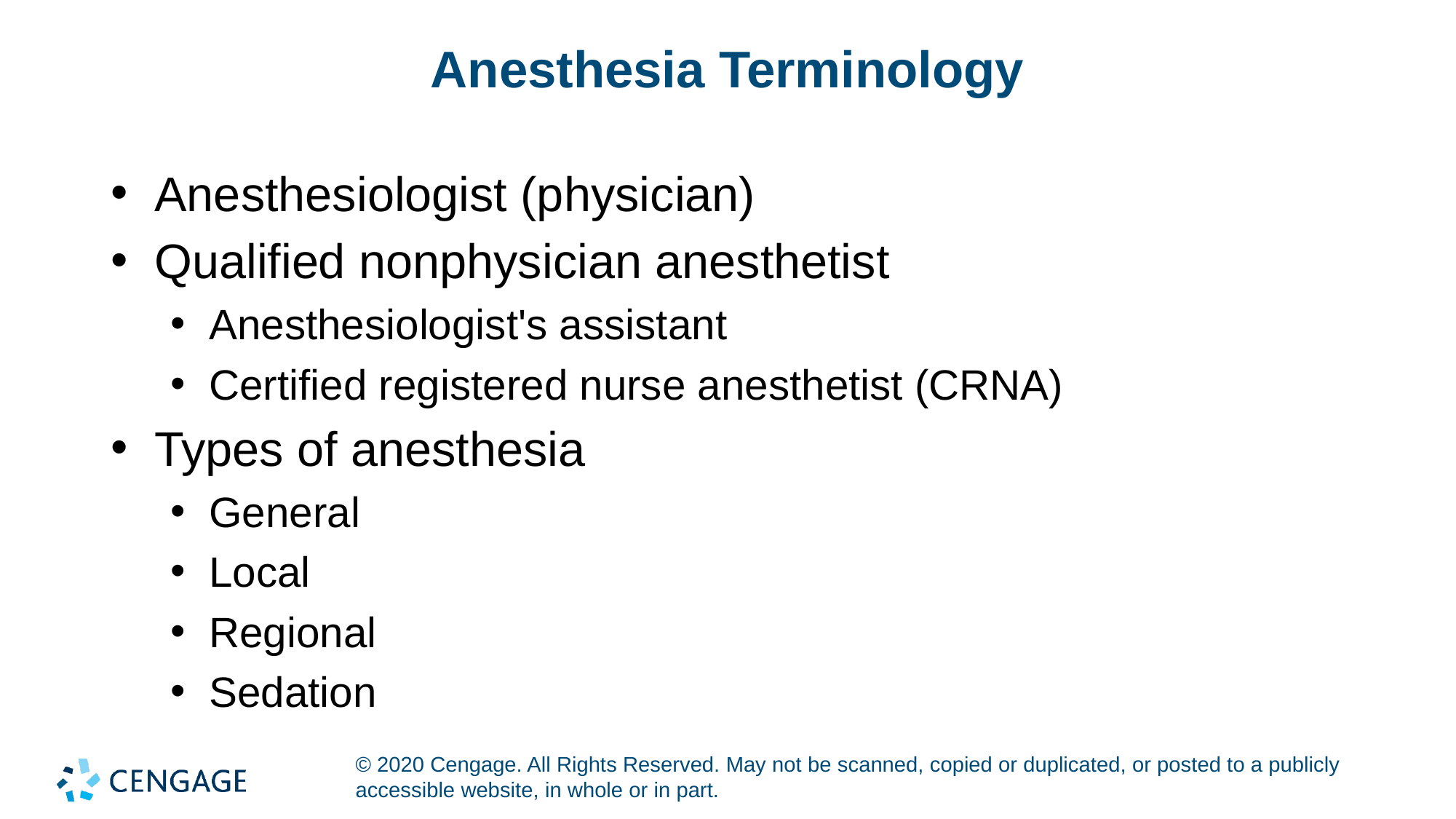

# Anesthesia Terminology
Anesthesiologist (physician)
Qualified nonphysician anesthetist
Anesthesiologist's assistant
Certified registered nurse anesthetist (CRNA)
Types of anesthesia
General
Local
Regional
Sedation